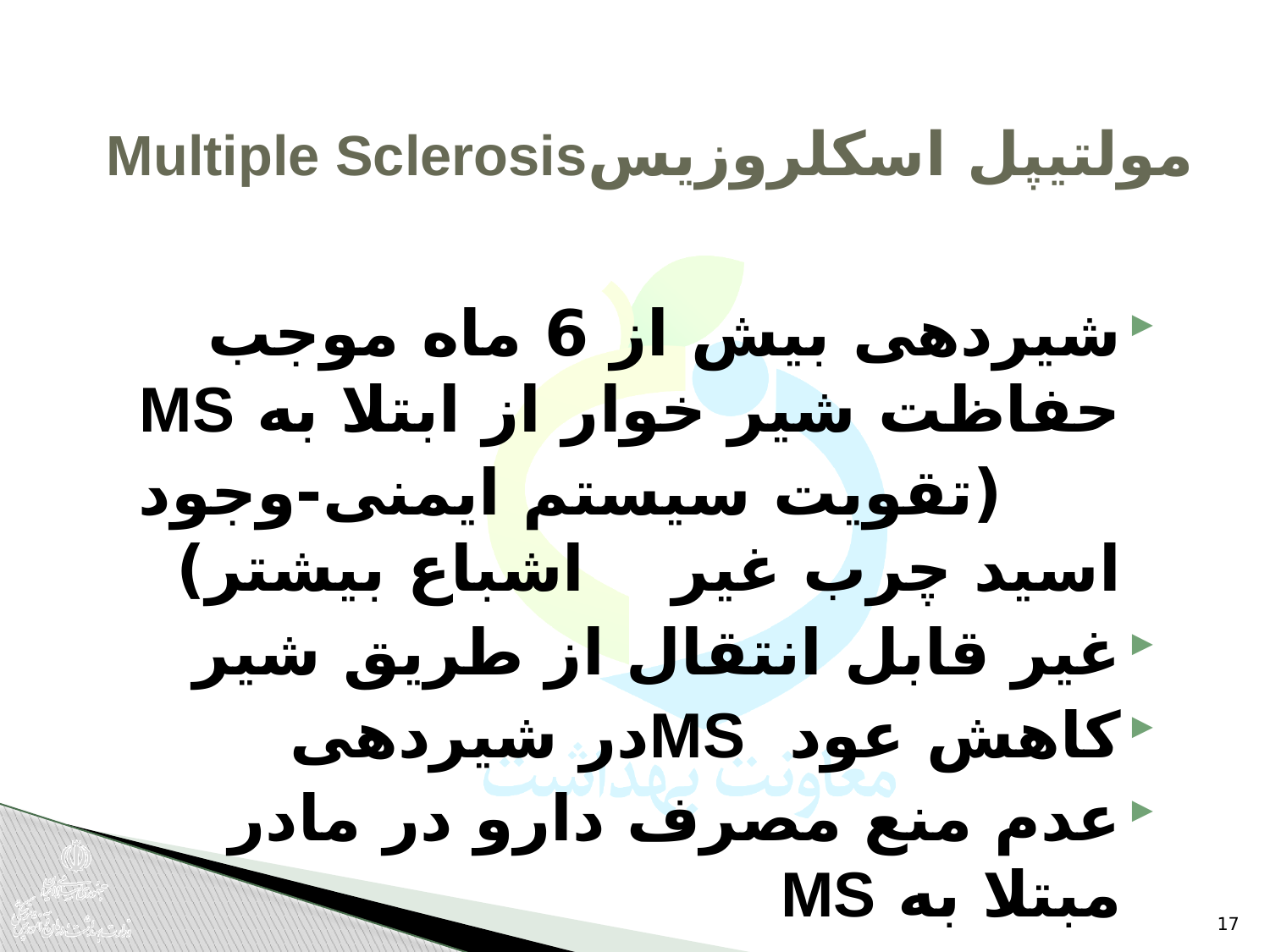

# مولتیپل اسکلروزیسMultiple Sclerosis
شیردهی بیش از 6 ماه موجب حفاظت شیر خوار از ابتلا به MS
       (تقویت سیستم ایمنی-وجود اسید چرب غیر    اشباع بیشتر)
غیر قابل انتقال از طریق شیر
کاهش عود  MSدر شیردهی
عدم منع مصرف دارو در مادر مبتلا به MS

17